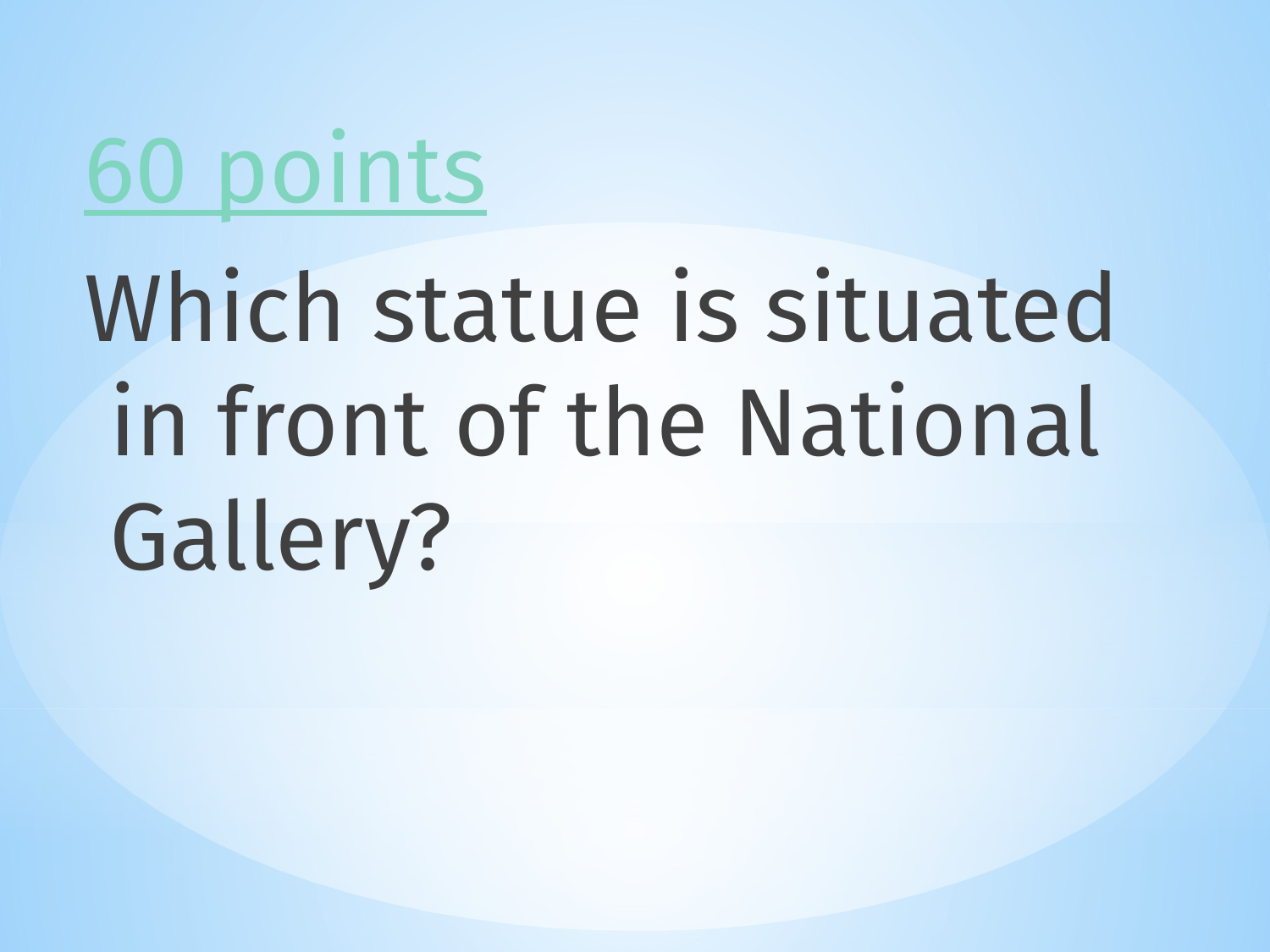

60 points
Which statue is situated in front of the National Gallery?